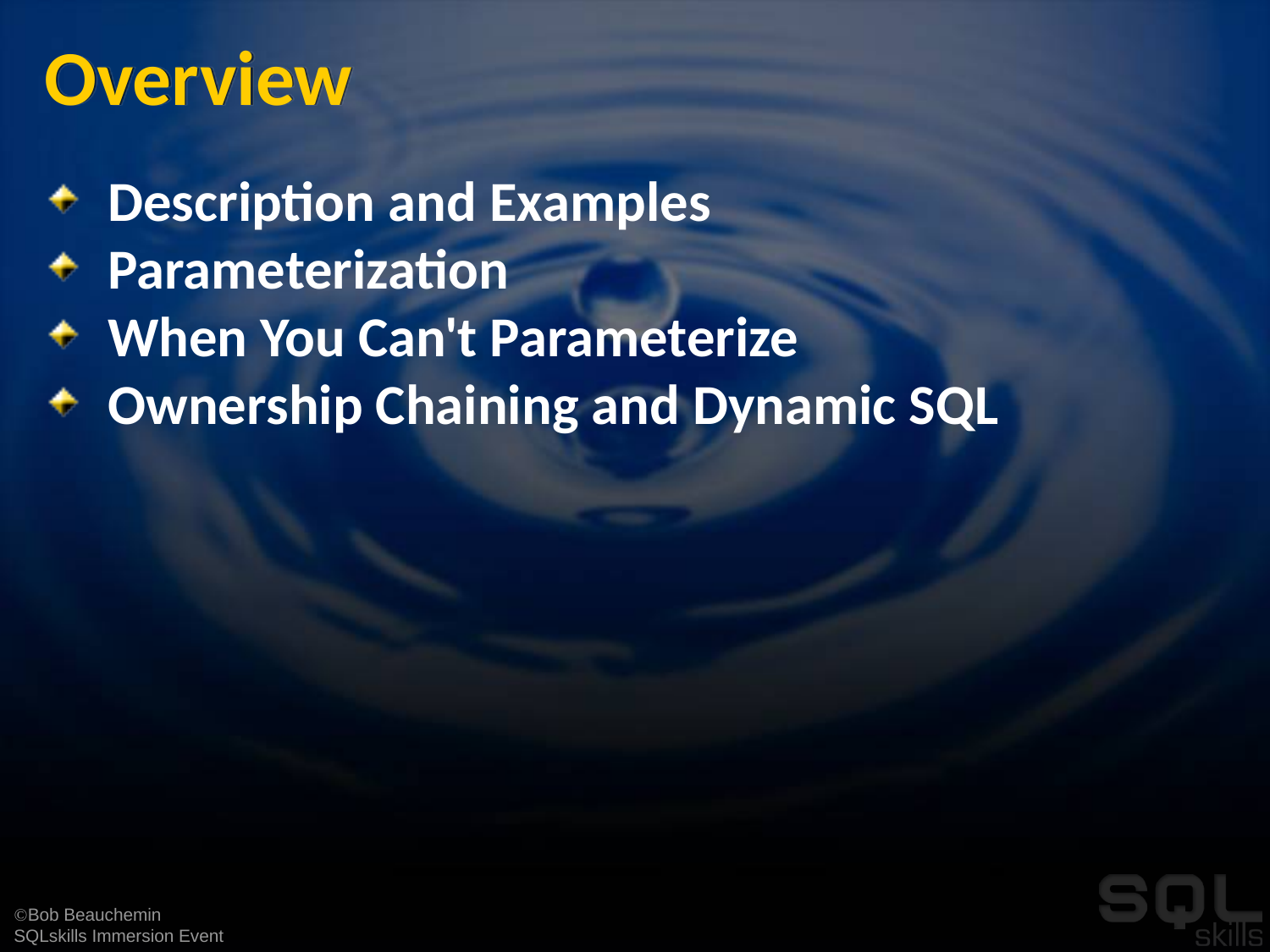

# Overview
Description and Examples
Parameterization
When You Can't Parameterize
Ownership Chaining and Dynamic SQL